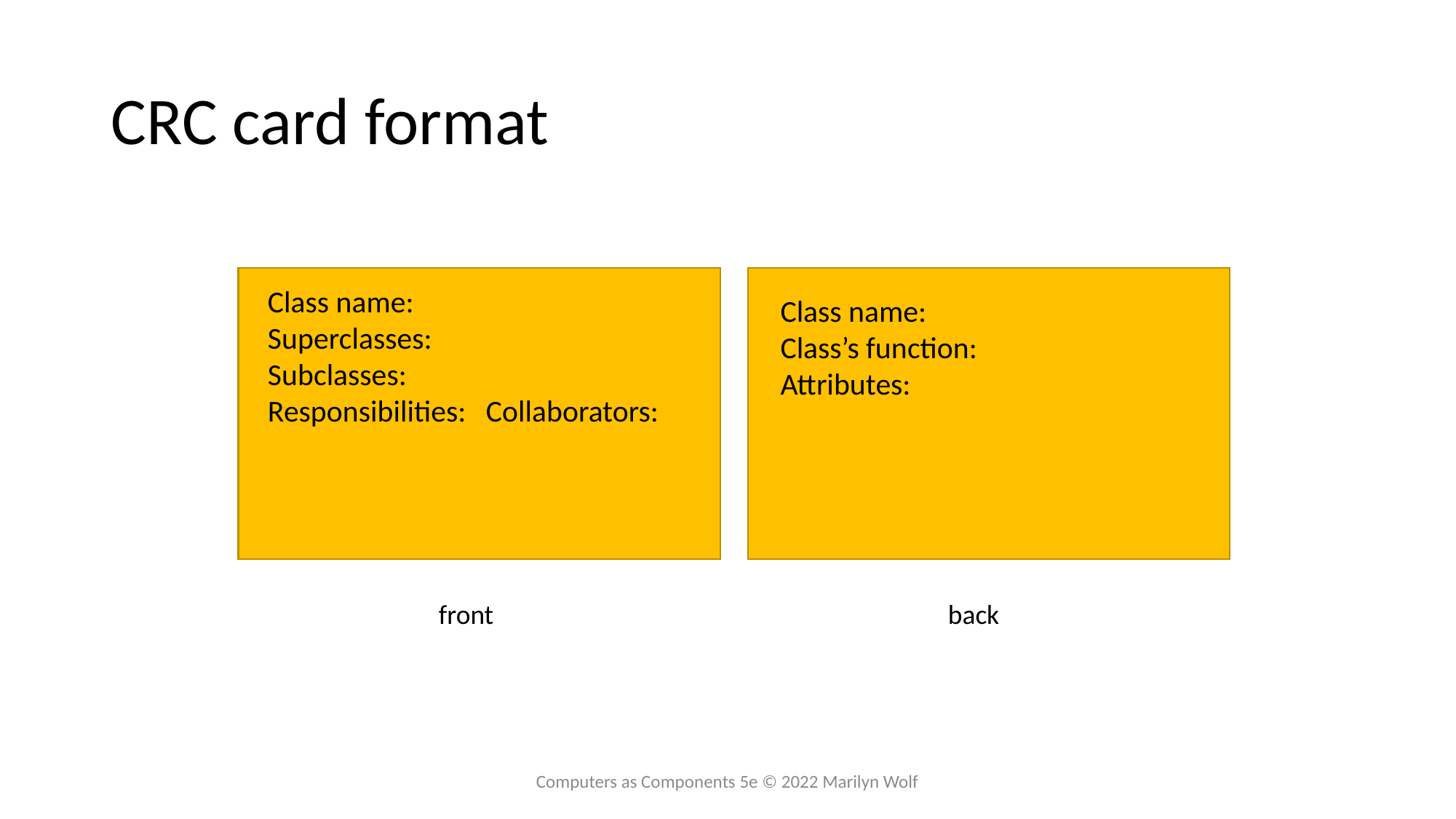

# CRC card format

Class name:
Superclasses:
Subclasses:
Responsibilities:	Collaborators:
Class name:
Class’s function:
Attributes:
front
back
Computers as Components 5e © 2022 Marilyn Wolf